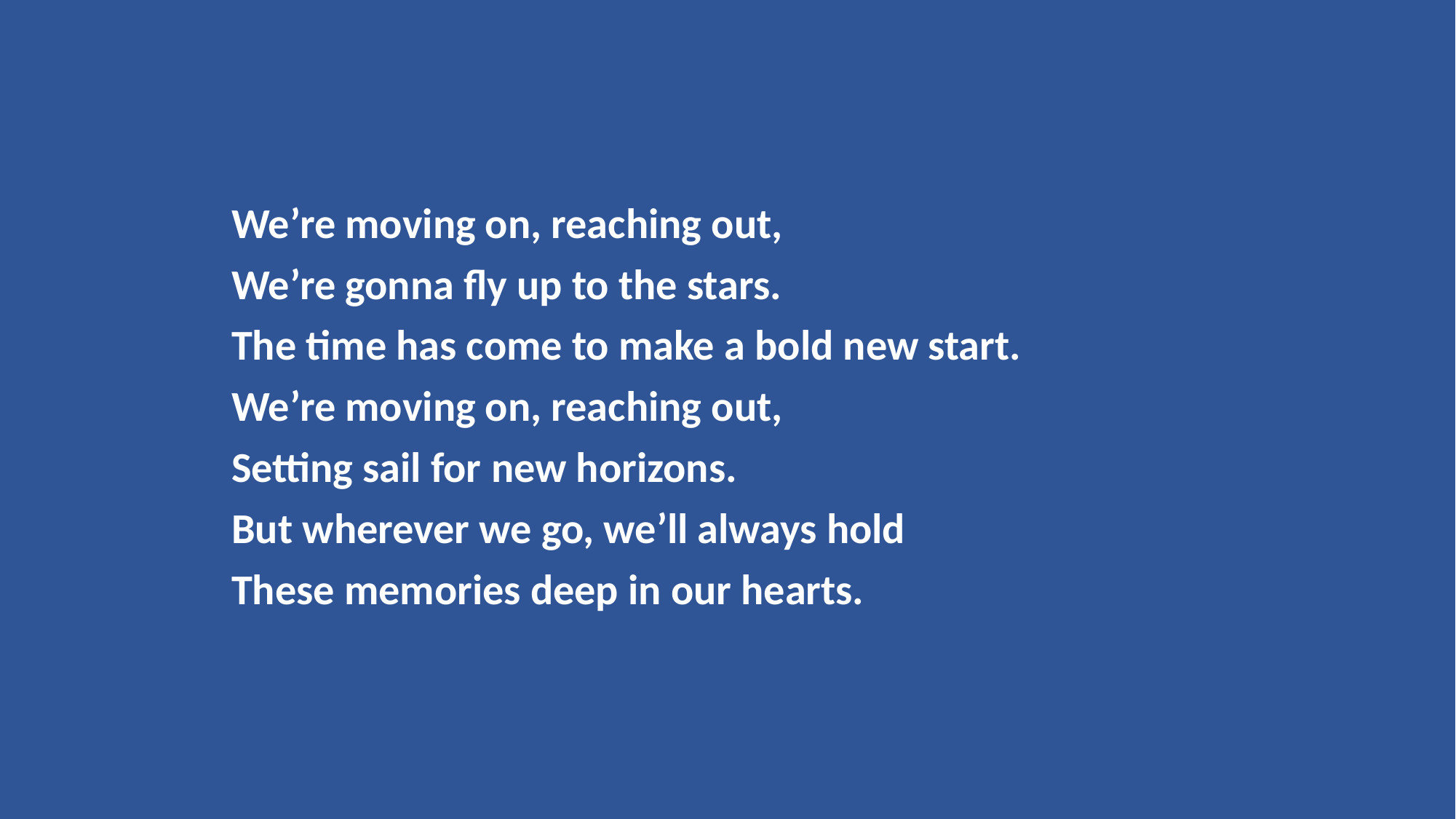

We’re moving on, reaching out,
We’re gonna fly up to the stars.
The time has come to make a bold new start.
We’re moving on, reaching out,
Setting sail for new horizons.
But wherever we go, we’ll always hold
These memories deep in our hearts.